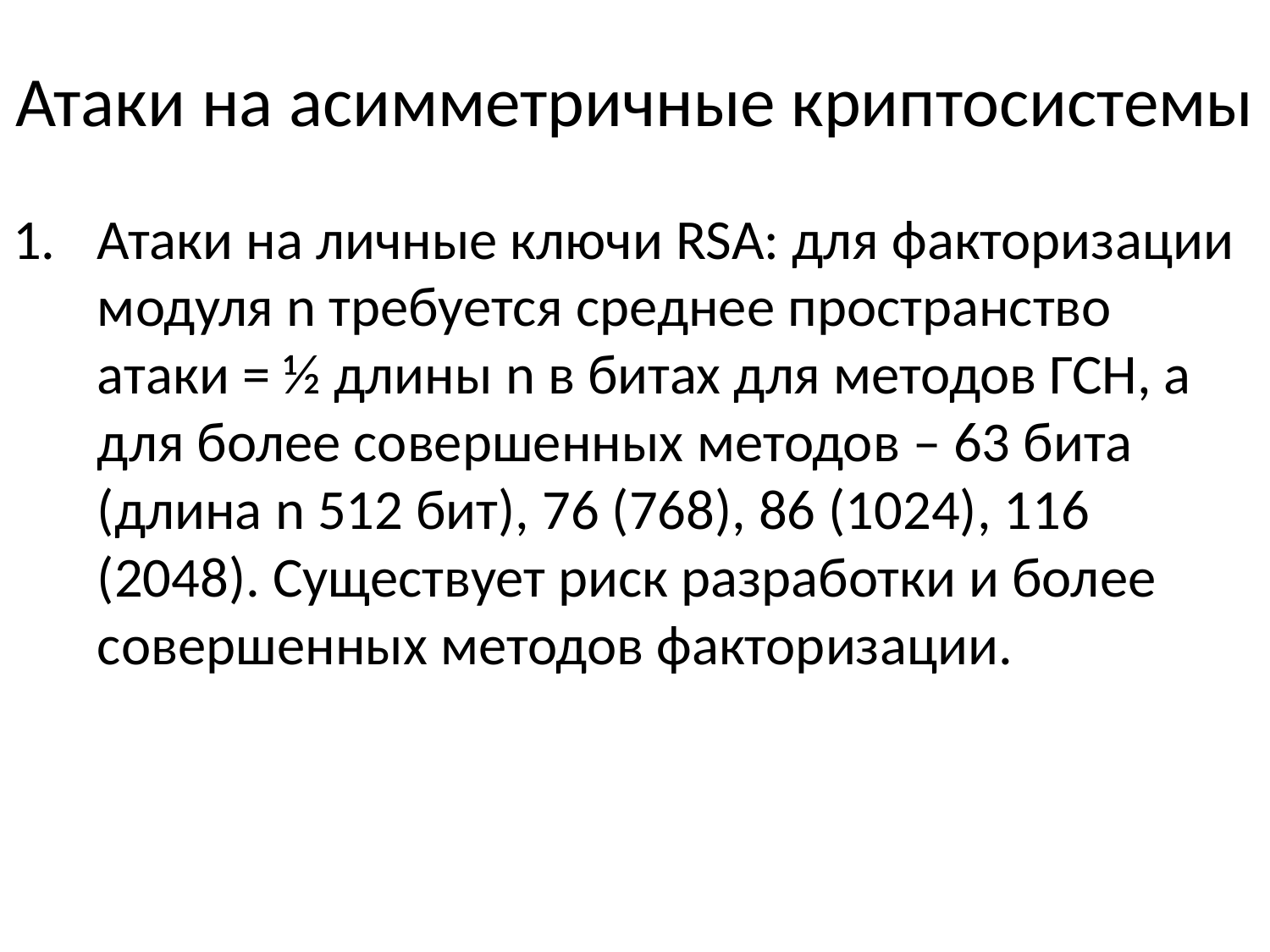

# Атаки на асимметричные криптосистемы
Атаки на личные ключи RSA: для факторизации модуля n требуется среднее пространство атаки = ½ длины n в битах для методов ГСН, а для более совершенных методов – 63 бита (длина n 512 бит), 76 (768), 86 (1024), 116 (2048). Существует риск разработки и более совершенных методов факторизации.